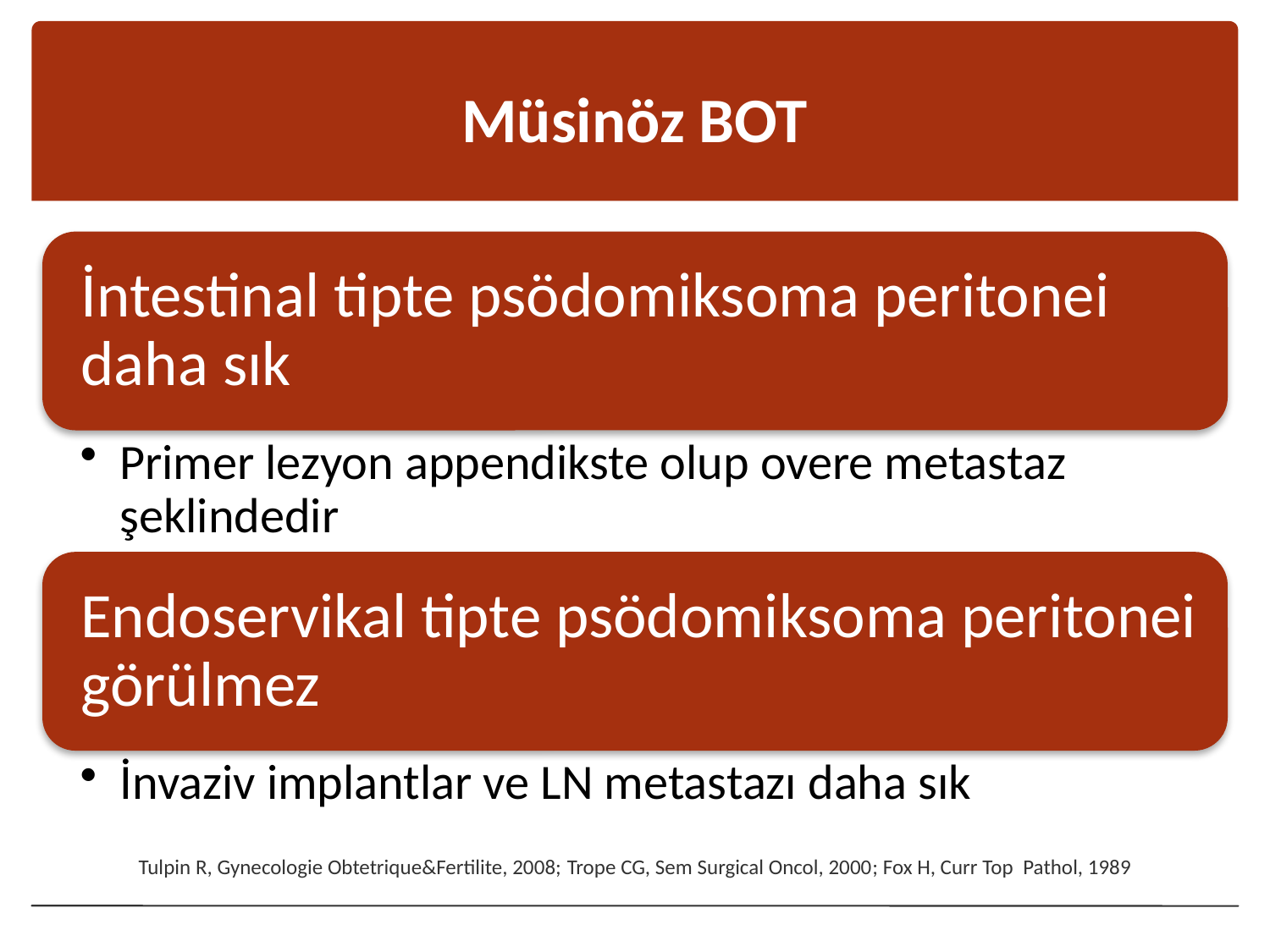

# Müsinöz BOT
İntestinal tipte psödomiksoma peritonei daha sık
Primer lezyon appendikste olup overe metastaz şeklindedir
Endoservikal tipte psödomiksoma peritonei görülmez
İnvaziv implantlar ve LN metastazı daha sık
Tulpin R, Gynecologie Obtetrique&Fertilite, 2008; Trope CG, Sem Surgical Oncol, 2000; Fox H, Curr Top  Pathol, 1989